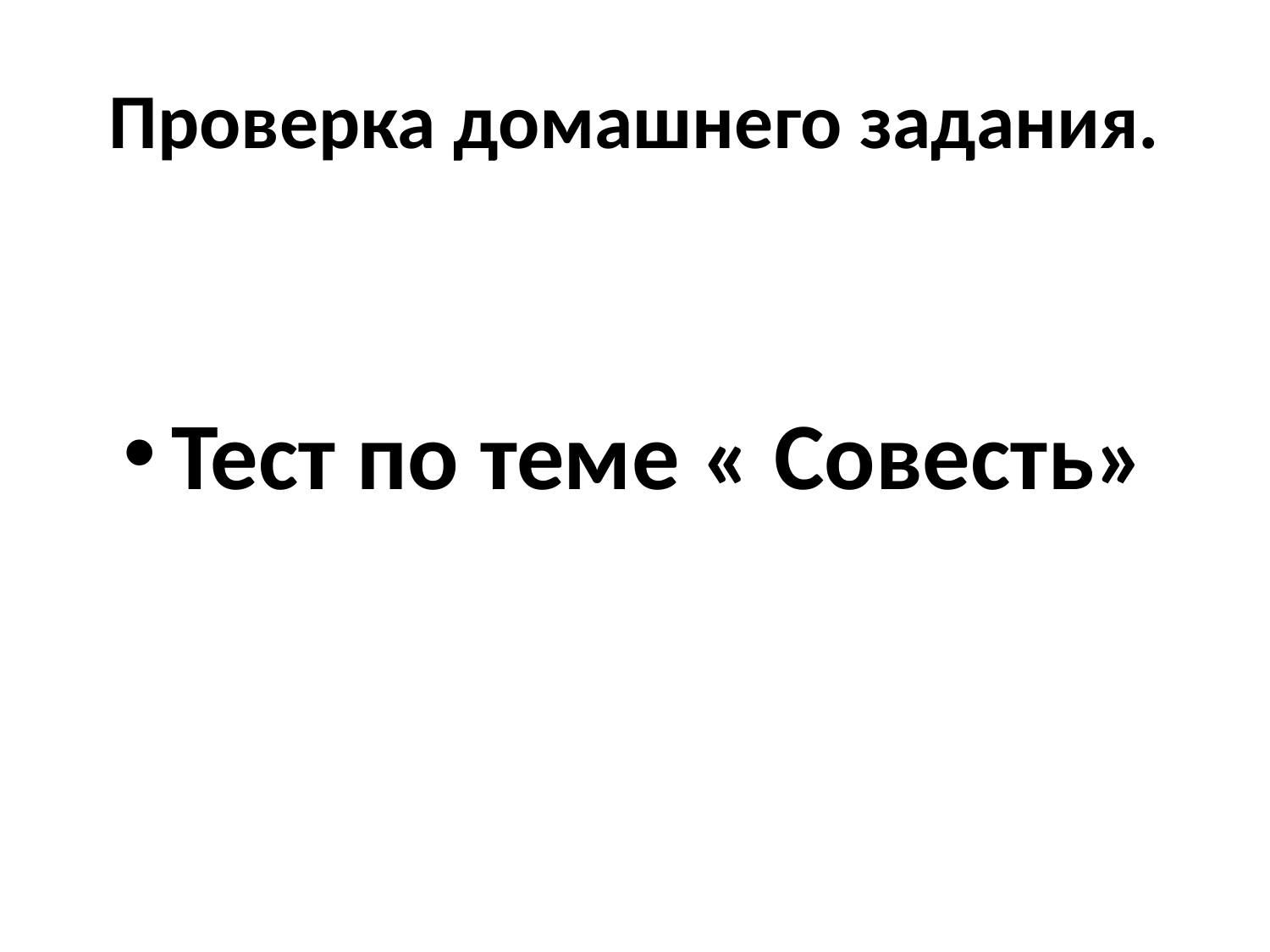

# Проверка домашнего задания.

Тест по теме « Совесть»